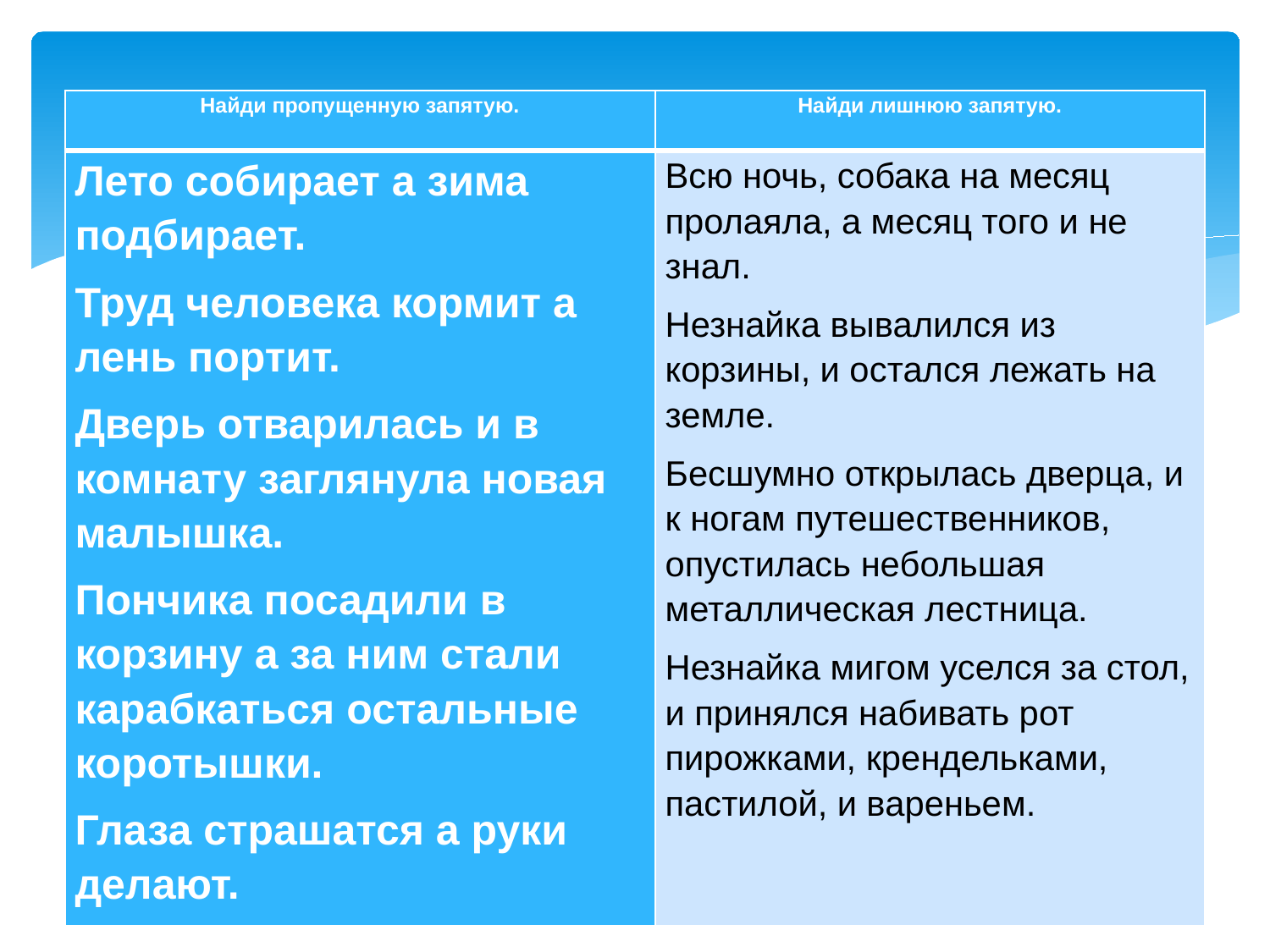

#
| Найди пропущенную запятую. | Найди лишнюю запятую. |
| --- | --- |
| Лето собирает а зима подбирает. Труд человека кормит а лень портит. Дверь отварилась и в комнату заглянула новая малышка. Пончика посадили в корзину а за ним стали карабкаться остальные коротышки. Глаза страшатся а руки делают. | Всю ночь, собака на месяц пролаяла, а месяц того и не знал. Незнайка вывалился из корзины, и остался лежать на земле. Бесшумно открылась дверца, и к ногам путешественников, опустилась небольшая металлическая лестница. Незнайка мигом уселся за стол, и принялся набивать рот пирожками, крендельками, пастилой, и вареньем. |